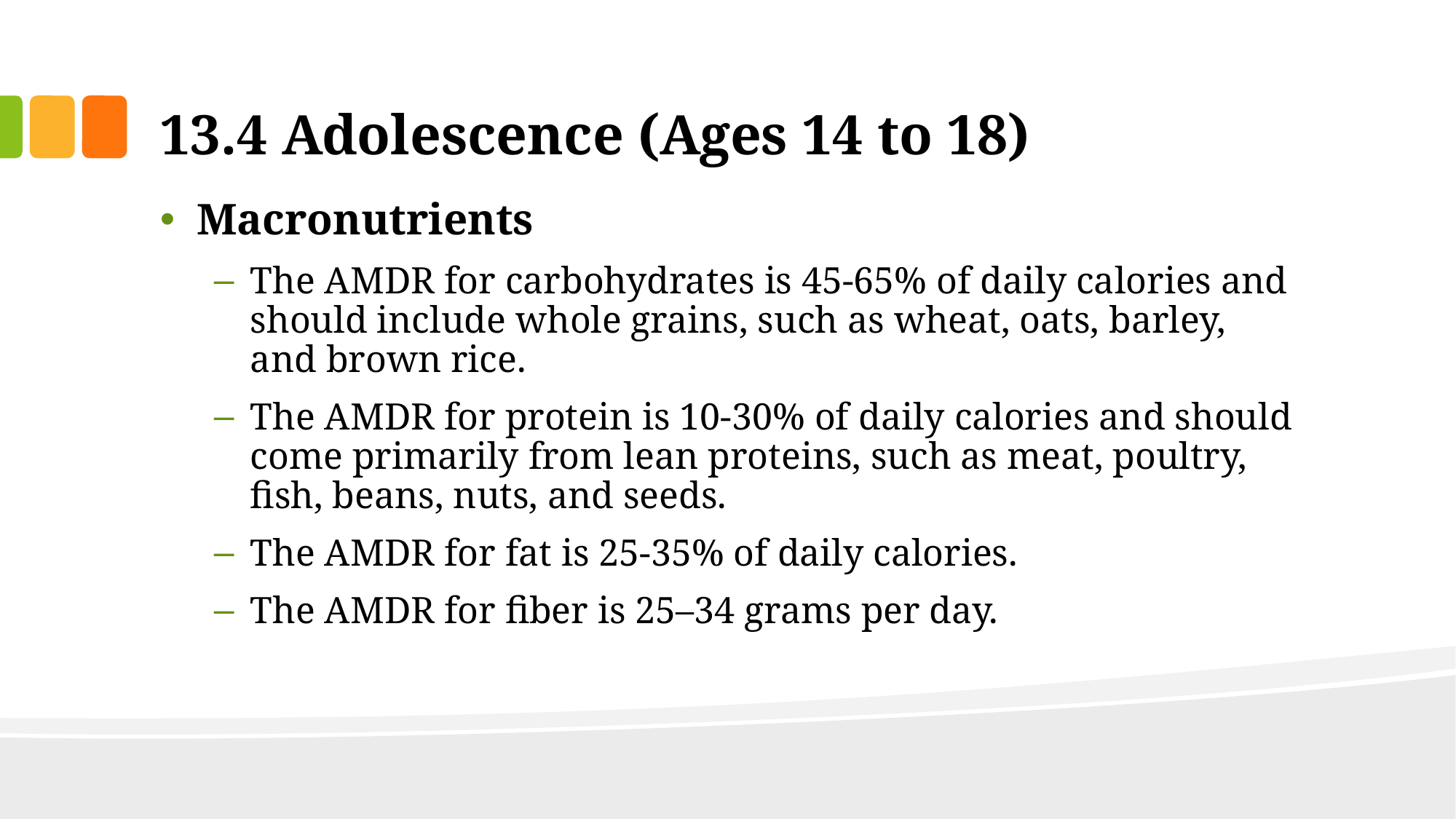

# 13.4 Adolescence (Ages 14 to 18)
Macronutrients
The AMDR for carbohydrates is 45-65% of daily calories and should include whole grains, such as wheat, oats, barley, and brown rice.
The AMDR for protein is 10-30% of daily calories and should come primarily from lean proteins, such as meat, poultry, fish, beans, nuts, and seeds.
The AMDR for fat is 25-35% of daily calories.
The AMDR for fiber is 25–34 grams per day.